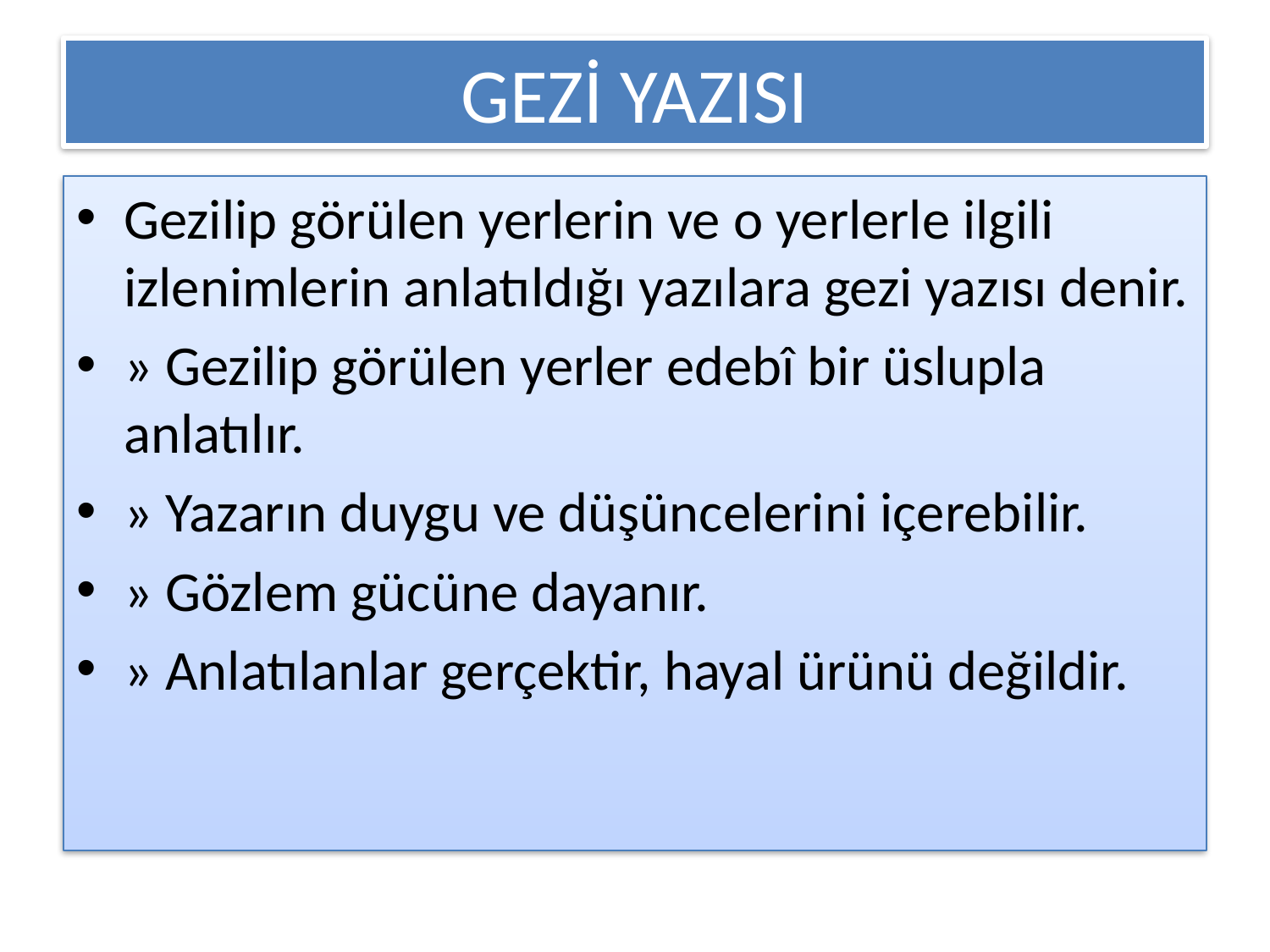

# GEZİ YAZISI
Gezilip görülen yerlerin ve o yerlerle ilgili izlenimlerin anlatıldığı yazılara gezi yazısı denir.
» Gezilip görülen yerler edebî bir üslupla anlatılır.
» Yazarın duygu ve düşüncelerini içerebilir.
» Gözlem gücüne dayanır.
» Anlatılanlar gerçektir, hayal ürünü değildir.